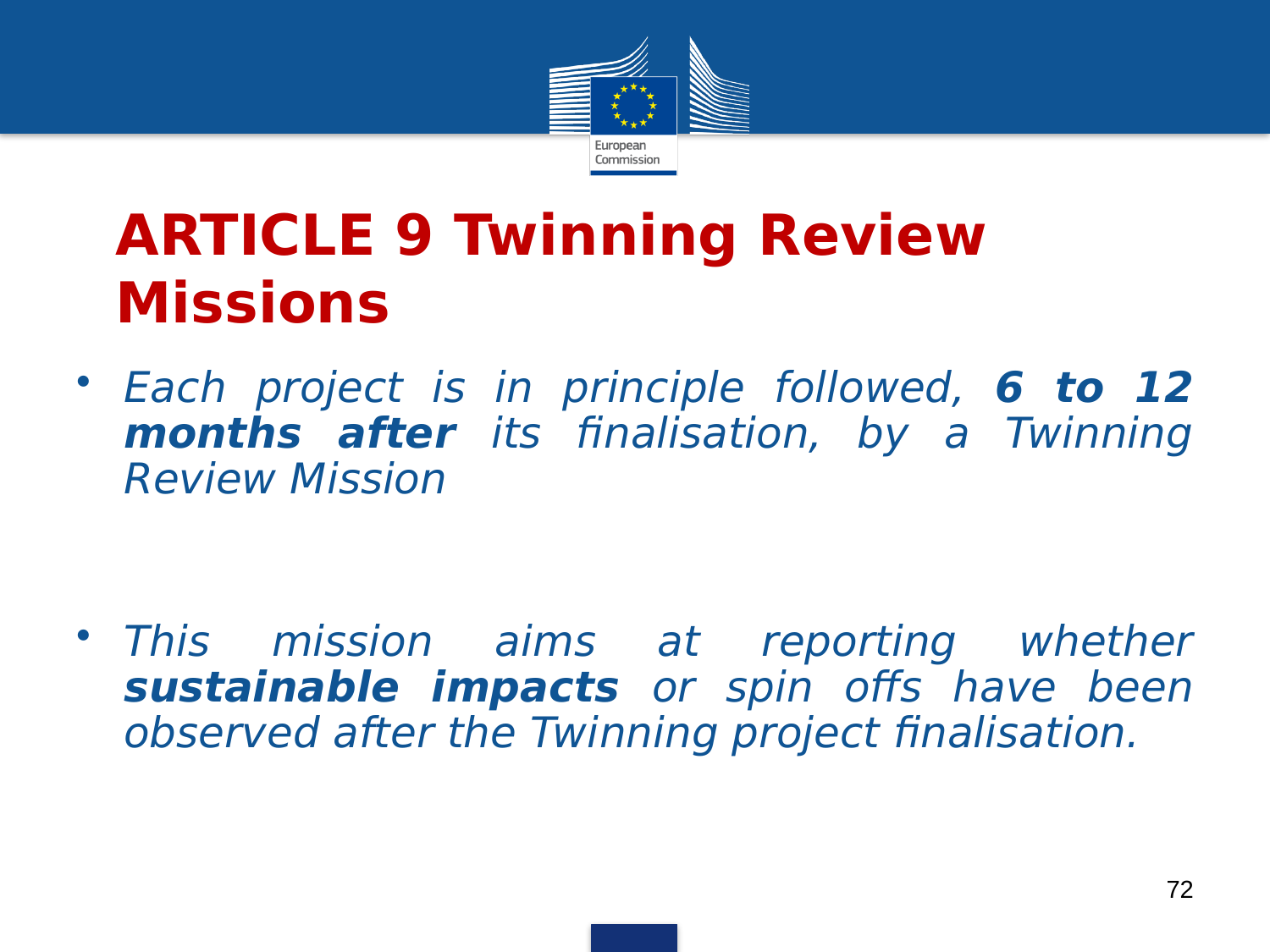

# ARTICLE 9 Twinning Review Missions
Each project is in principle followed, 6 to 12 months after its finalisation, by a Twinning Review Mission

This mission aims at reporting whether sustainable impacts or spin offs have been observed after the Twinning project finalisation.

72